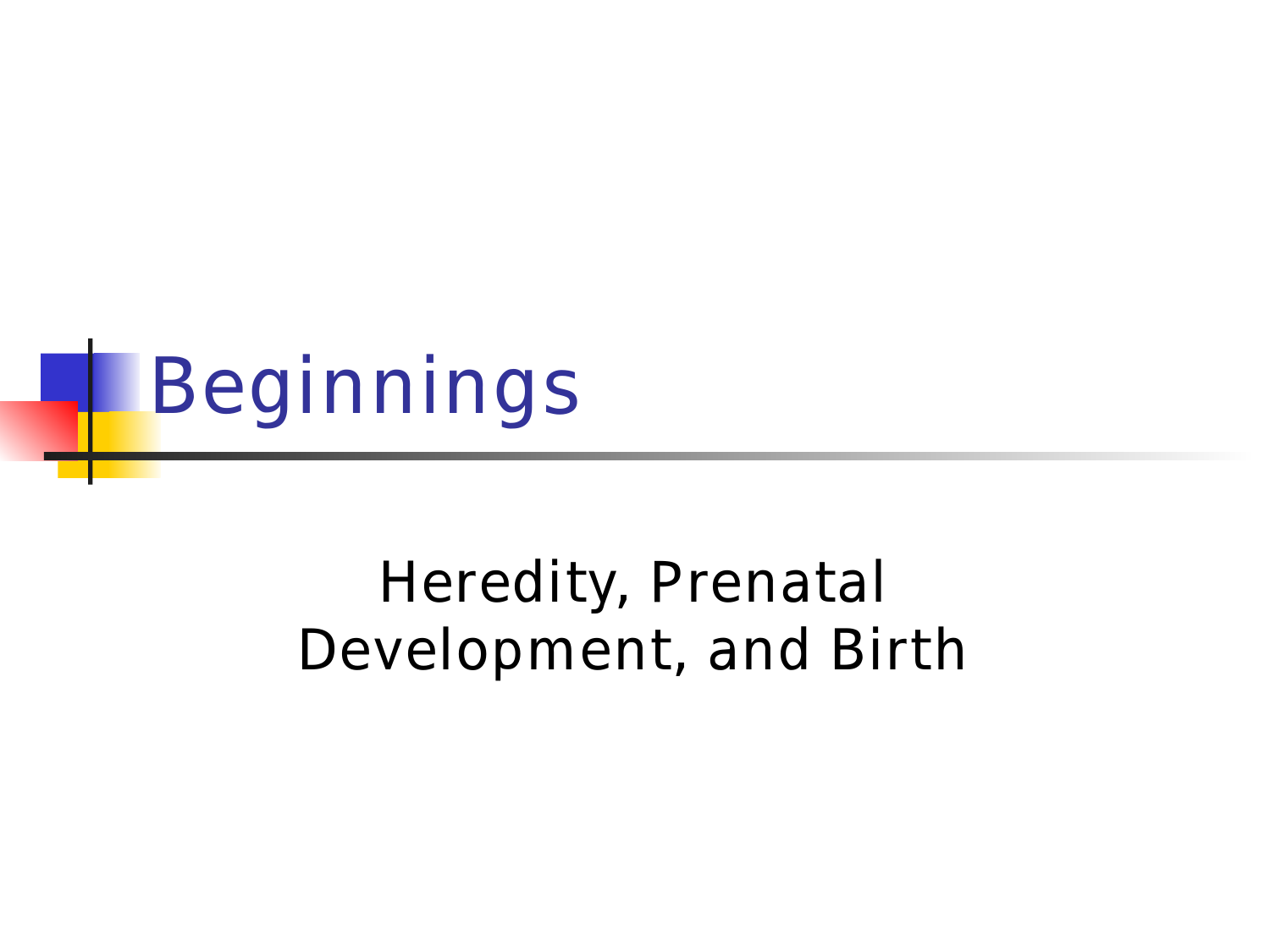

# Beginnings
Heredity, Prenatal Development, and Birth